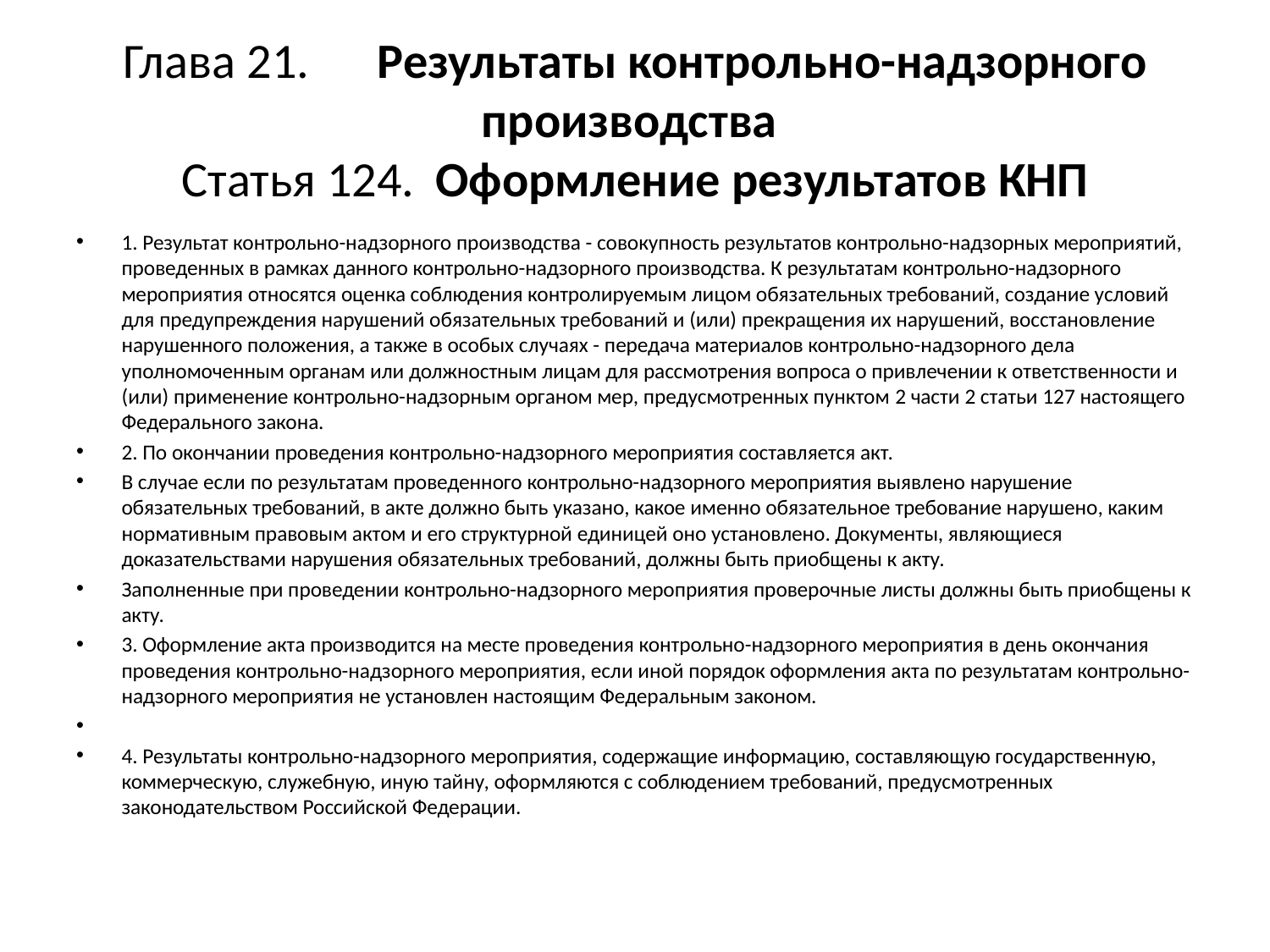

# Глава 21.	Результаты контрольно-надзорного производства  Статья 124.	Оформление результатов КНП
1. Результат контрольно-надзорного производства - совокупность результатов контрольно-надзорных мероприятий, проведенных в рамках данного контрольно-надзорного производства. К результатам контрольно-надзорного мероприятия относятся оценка соблюдения контролируемым лицом обязательных требований, создание условий для предупреждения нарушений обязательных требований и (или) прекращения их нарушений, восстановление нарушенного положения, а также в особых случаях - передача материалов контрольно-надзорного дела уполномоченным органам или должностным лицам для рассмотрения вопроса о привлечении к ответственности и (или) применение контрольно-надзорным органом мер, предусмотренных пунктом 2 части 2 статьи 127 настоящего Федерального закона.
2. По окончании проведения контрольно-надзорного мероприятия составляется акт.
В случае если по результатам проведенного контрольно-надзорного мероприятия выявлено нарушение обязательных требований, в акте должно быть указано, какое именно обязательное требование нарушено, каким нормативным правовым актом и его структурной единицей оно установлено. Документы, являющиеся доказательствами нарушения обязательных требований, должны быть приобщены к акту.
Заполненные при проведении контрольно-надзорного мероприятия проверочные листы должны быть приобщены к акту.
3. Оформление акта производится на месте проведения контрольно-надзорного мероприятия в день окончания проведения контрольно-надзорного мероприятия, если иной порядок оформления акта по результатам контрольно-надзорного мероприятия не установлен настоящим Федеральным законом.

4. Результаты контрольно-надзорного мероприятия, содержащие информацию, составляющую государственную, коммерческую, служебную, иную тайну, оформляются с соблюдением требований, предусмотренных законодательством Российской Федерации.